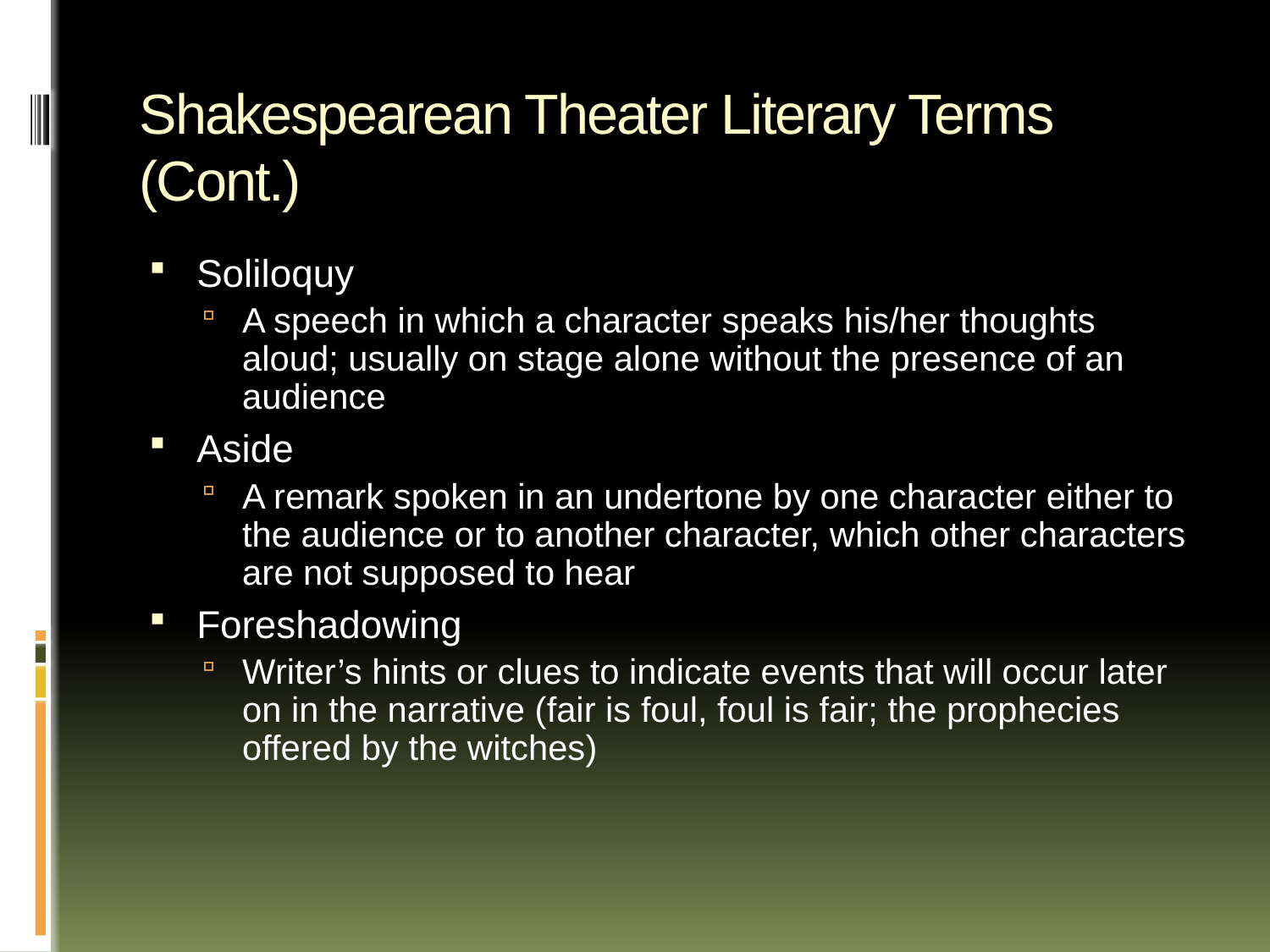

# Shakespearean Theater Literary Terms (Cont.)
Soliloquy
A speech in which a character speaks his/her thoughts aloud; usually on stage alone without the presence of an audience
Aside
A remark spoken in an undertone by one character either to the audience or to another character, which other characters are not supposed to hear
Foreshadowing
Writer’s hints or clues to indicate events that will occur later on in the narrative (fair is foul, foul is fair; the prophecies offered by the witches)